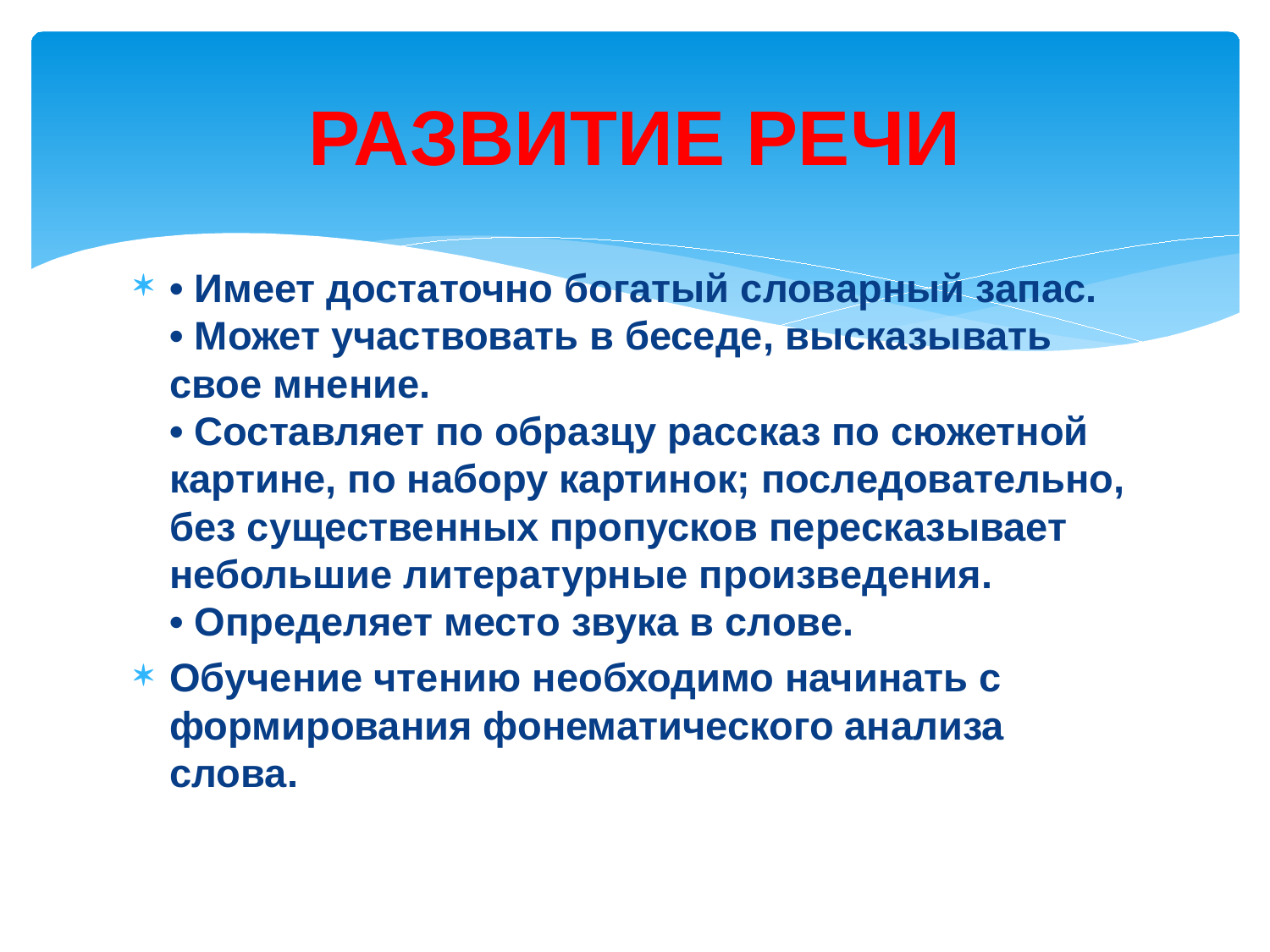

# РАЗВИТИЕ РЕЧИ
• Имеет достаточно богатый словарный запас.
• Может участвовать в беседе, высказывать свое мнение.
• Составляет по образцу рассказ по сюжетной картине, по набору картинок; последовательно, без существенных пропусков пересказывает небольшие литературные произведения.
• Определяет место звука в слове.
Обучение чтению необходимо начинать с формирования фонематического анализа слова.